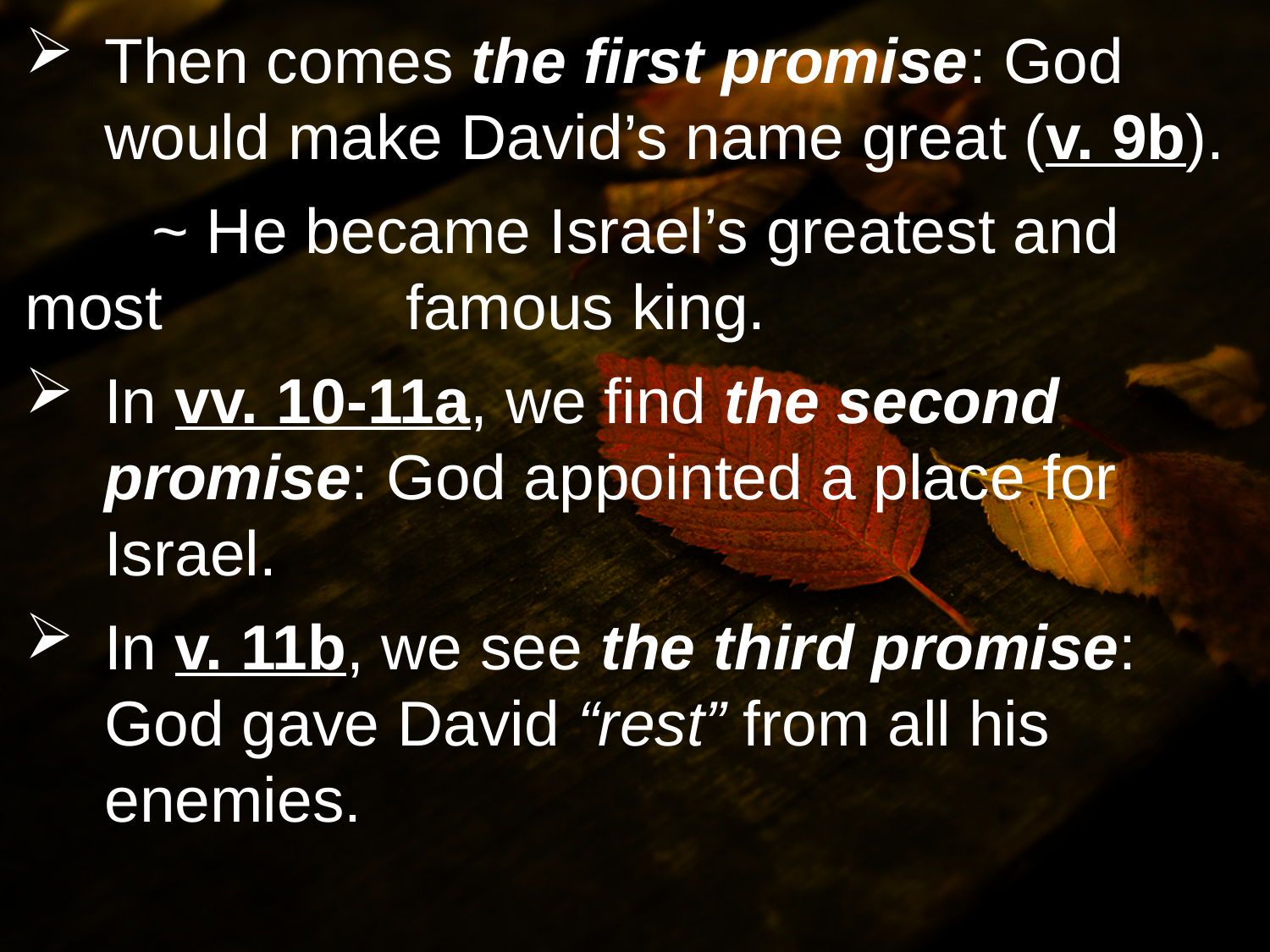

Then comes the first promise: God would make David’s name great (v. 9b).
	~ He became Israel’s greatest and most 		famous king.
In vv. 10-11a, we find the second promise: God appointed a place for Israel.
In v. 11b, we see the third promise: God gave David “rest” from all his enemies.